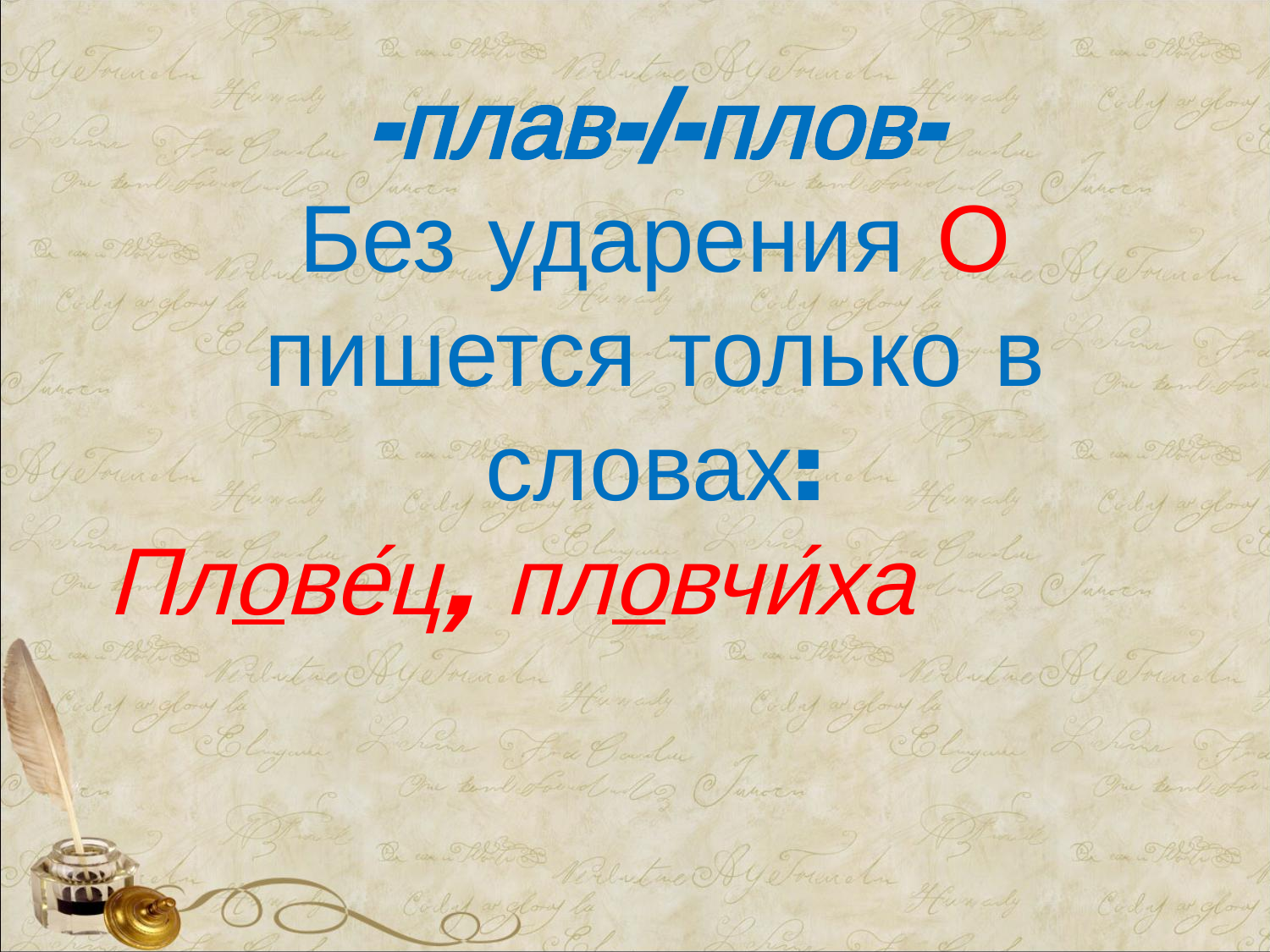

-плав-/-плов-
Без ударения О пишется только в словах:
Плове́ц, пловчи́ха